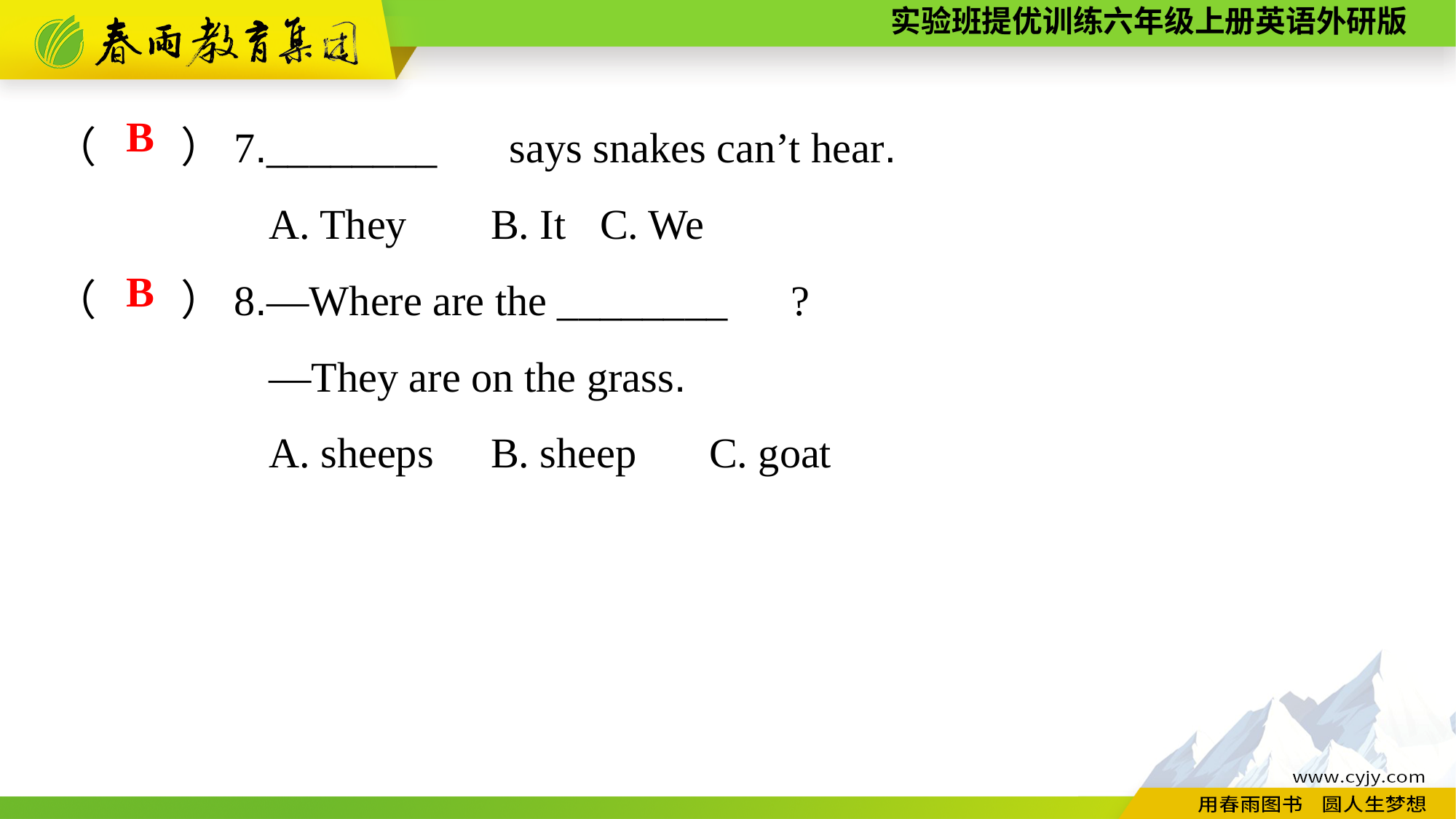

（　　）7.________　 says snakes can’t hear.
A. They	B. It	C. We
（　　）8.—Where are the ________　?
—They are on the grass.
A. sheeps	B. sheep	C. goat
B
B